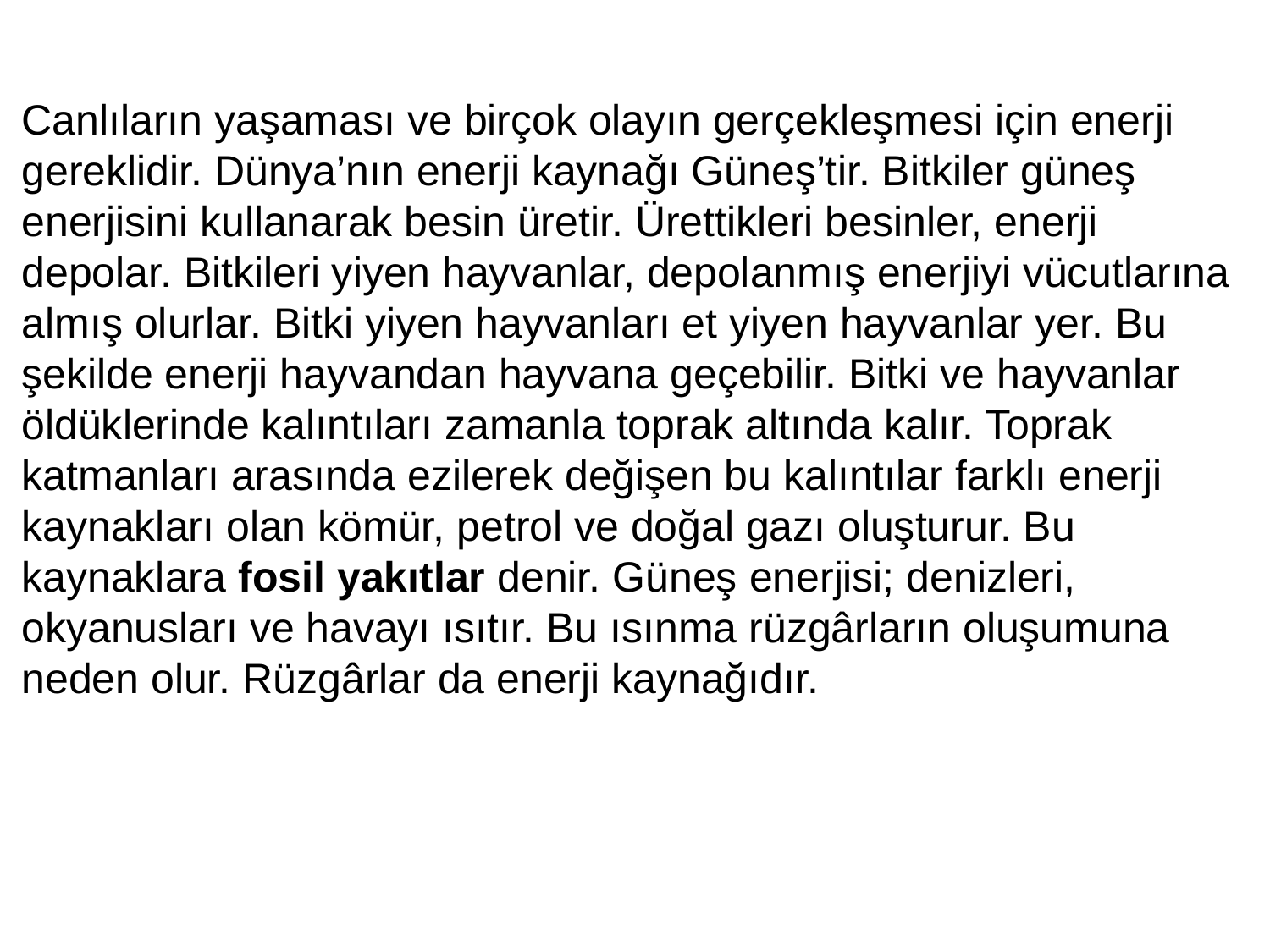

Canlıların yaşaması ve birçok olayın gerçekleşmesi için enerji gereklidir. Dünya’nın enerji kaynağı Güneş’tir. Bitkiler güneş enerjisini kullanarak besin üretir. Ürettikleri besinler, enerji depolar. Bitkileri yiyen hayvanlar, depolanmış enerjiyi vücutlarına almış olurlar. Bitki yiyen hayvanları et yiyen hayvanlar yer. Bu şekilde enerji hayvandan hayvana geçebilir. Bitki ve hayvanlar öldüklerinde kalıntıları zamanla toprak altında kalır. Toprak katmanları arasında ezilerek değişen bu kalıntılar farklı enerji kaynakları olan kömür, petrol ve doğal gazı oluşturur. Bu kaynaklara fosil yakıtlar denir. Güneş enerjisi; denizleri,
okyanusları ve havayı ısıtır. Bu ısınma rüzgârların oluşumuna neden olur. Rüzgârlar da enerji kaynağıdır.